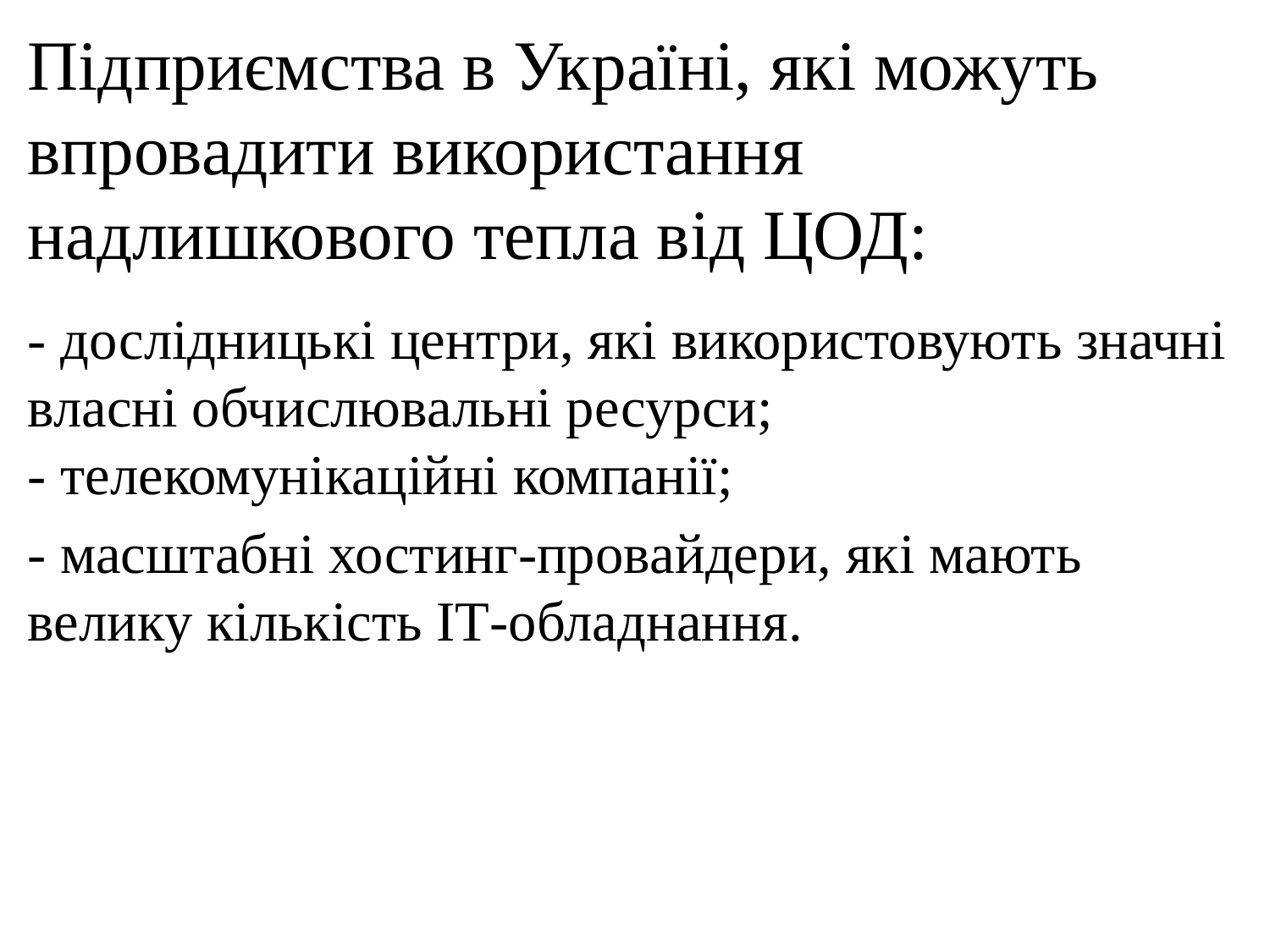

# Підприємства в Україні, які можуть впровадити використання надлишкового тепла від ЦОД:
- дослідницькі центри, які використовують значні власні обчислювальні ресурси;
- телекомунікаційні компанії;
- масштабні хостинг-провайдери, які мають велику кількість ІТ-обладнання.